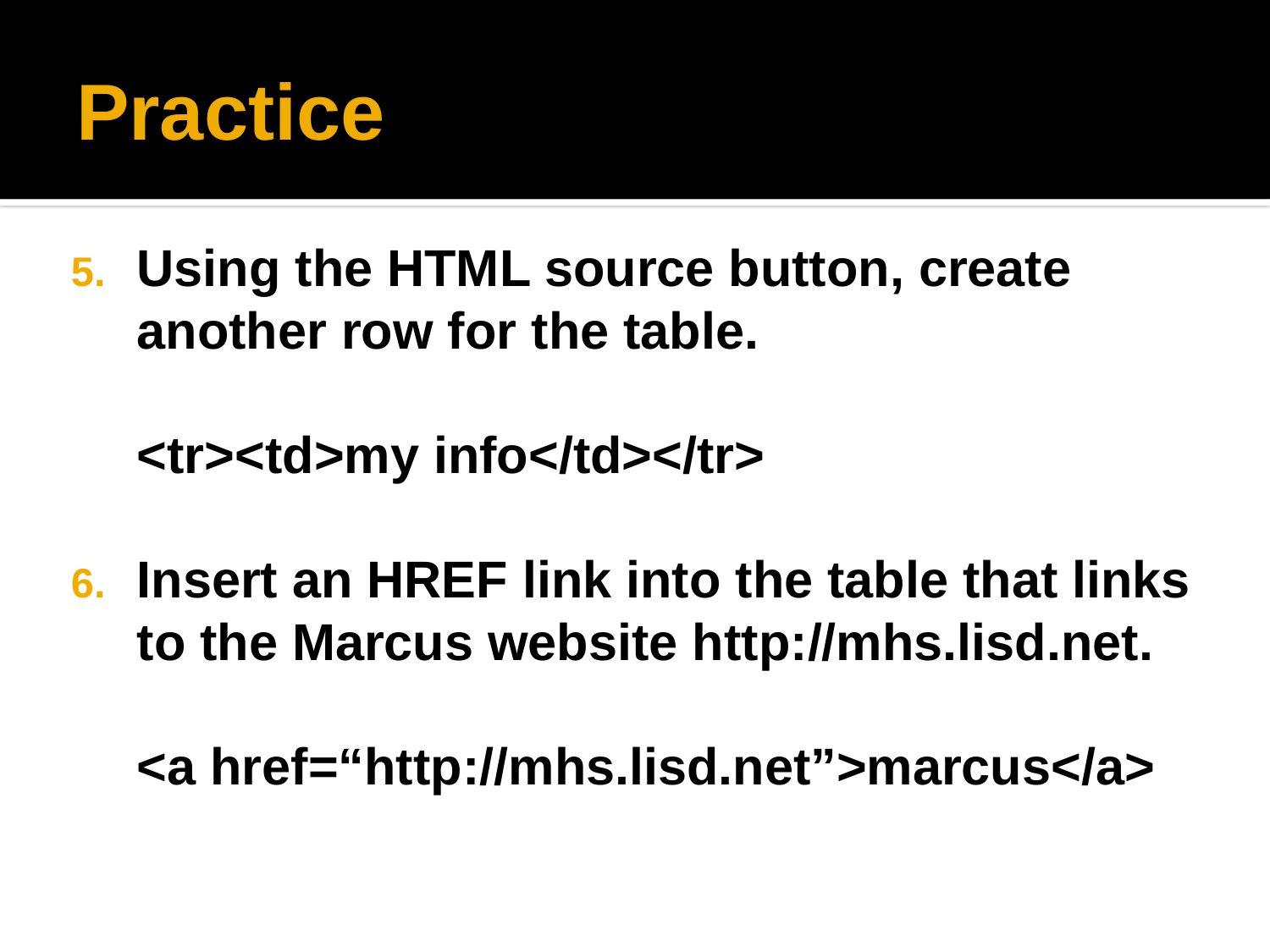

# Practice
Using the HTML source button, create another row for the table.
<tr><td>my info</td></tr>
Insert an HREF link into the table that links to the Marcus website http://mhs.lisd.net.
<a href=“http://mhs.lisd.net”>marcus</a>